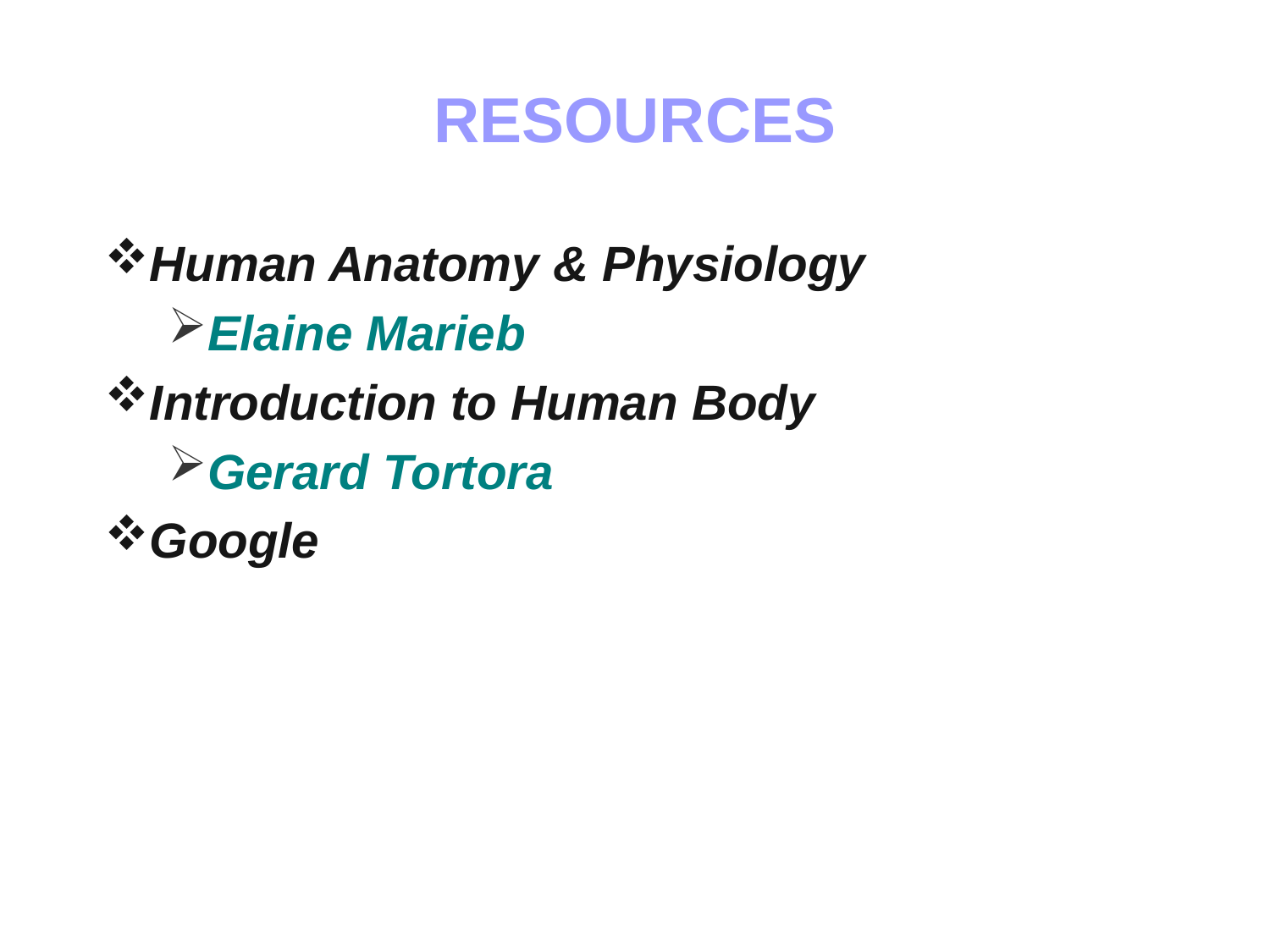

# RESOURCES

Human Anatomy & Physiology
Elaine Marieb
Introduction to Human Body
Gerard Tortora
Google